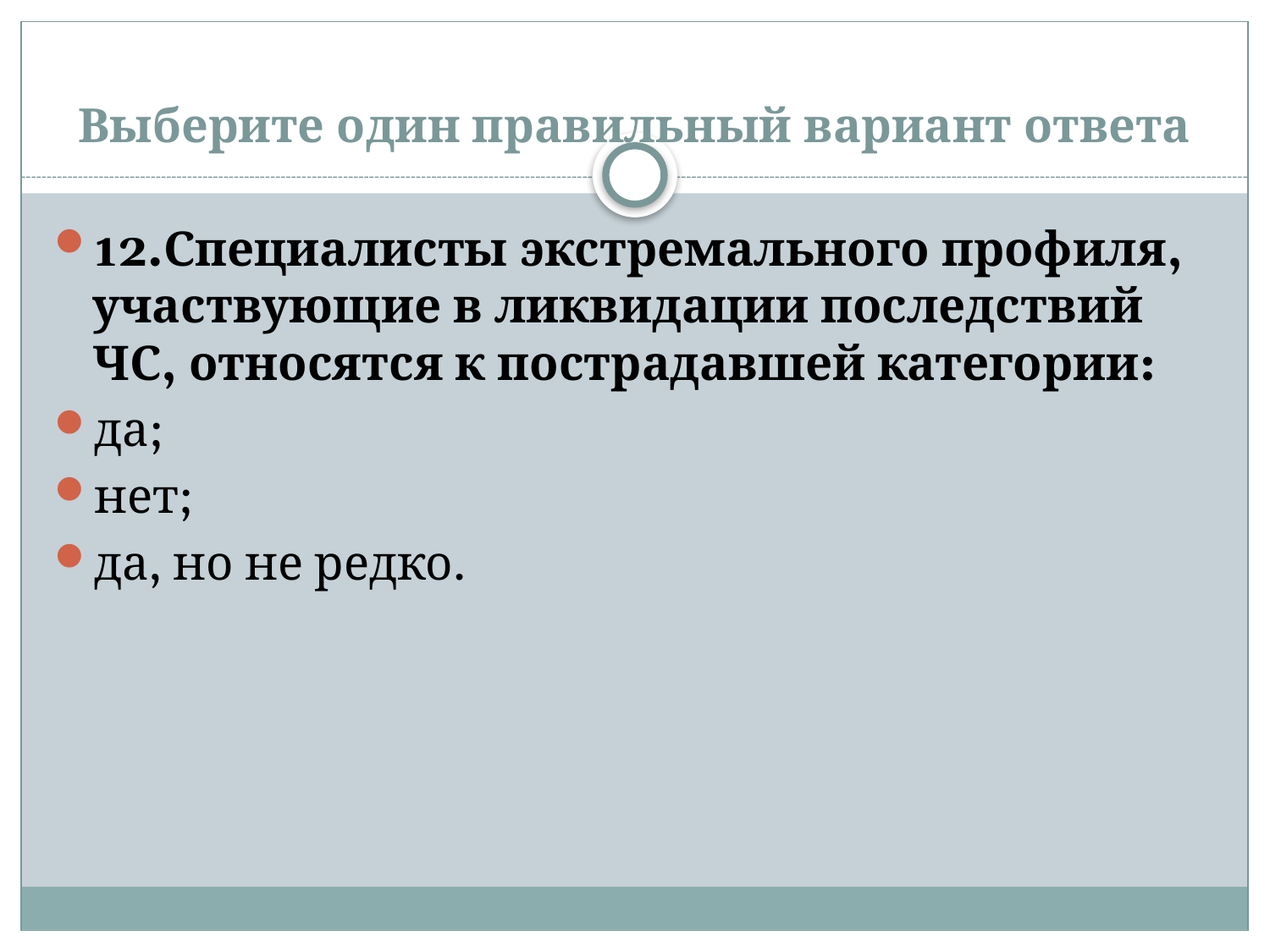

# Выберите один правильный вариант ответа
12.Специалисты экстремального профиля, участвующие в ликвидации последствий ЧС, относятся к пострадавшей категории:
да;
нет;
да, но не редко.